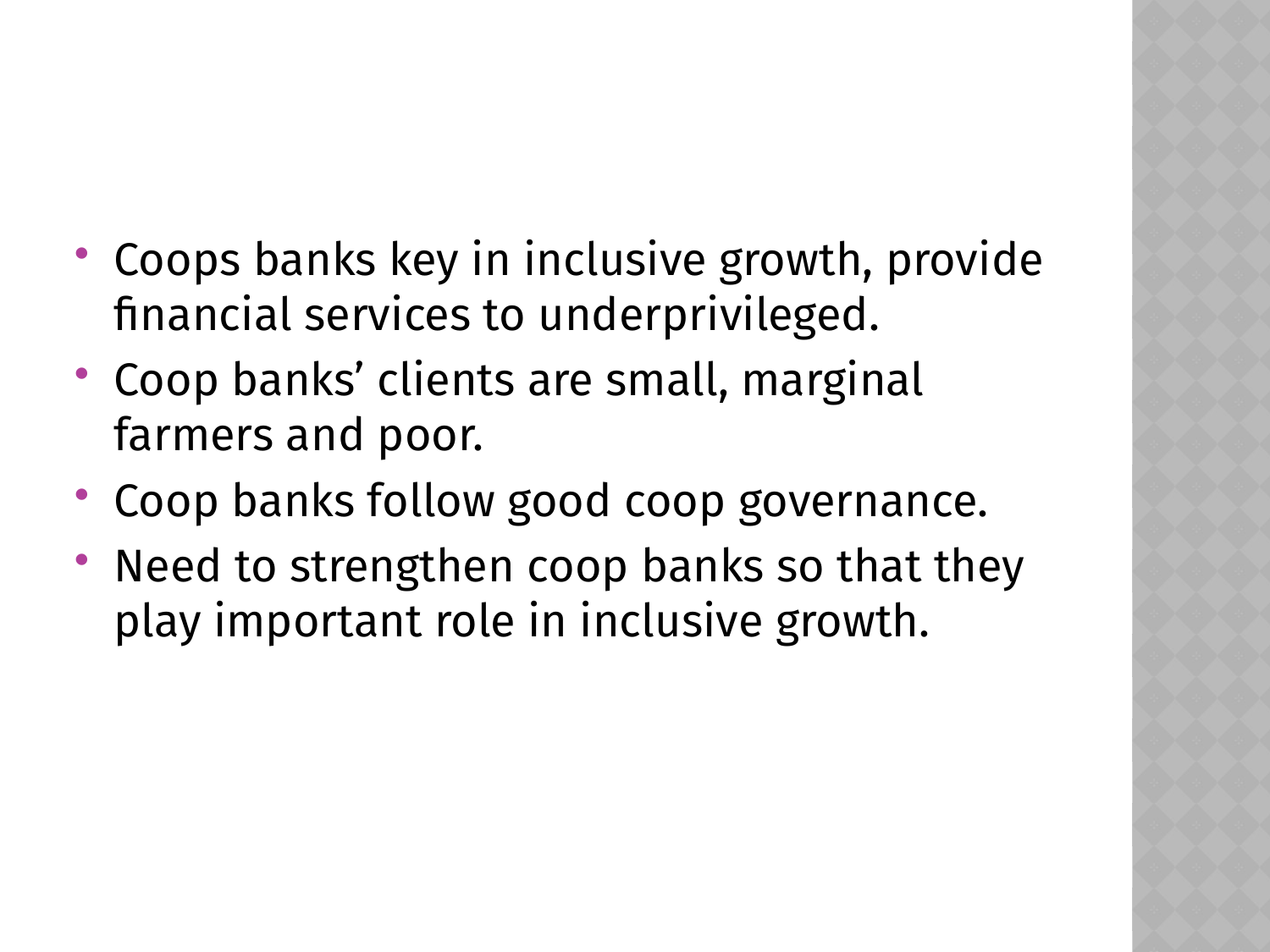

Coops banks key in inclusive growth, provide financial services to underprivileged.
Coop banks’ clients are small, marginal farmers and poor.
Coop banks follow good coop governance.
Need to strengthen coop banks so that they play important role in inclusive growth.